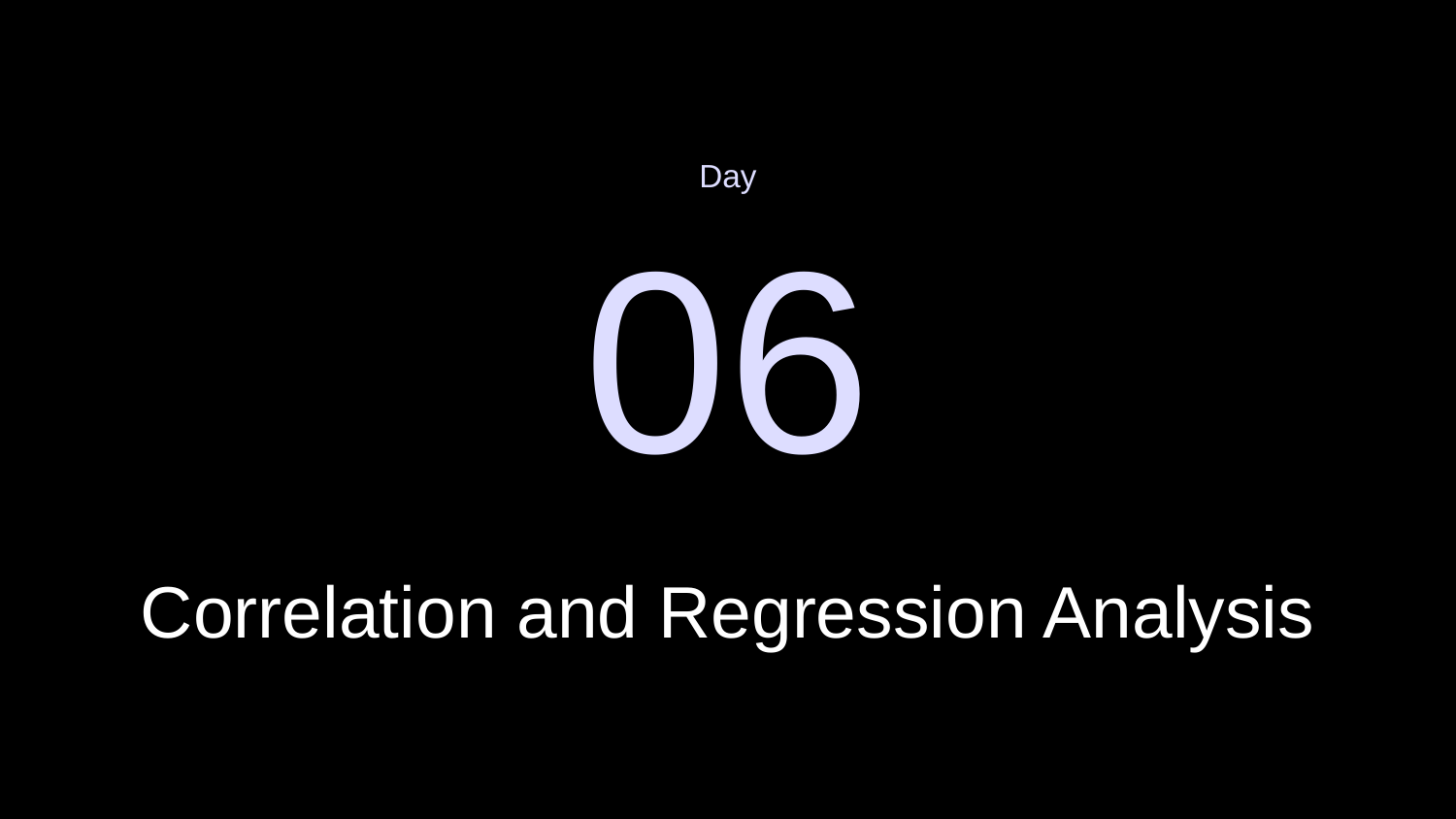

Day
06
# Correlation and Regression Analysis